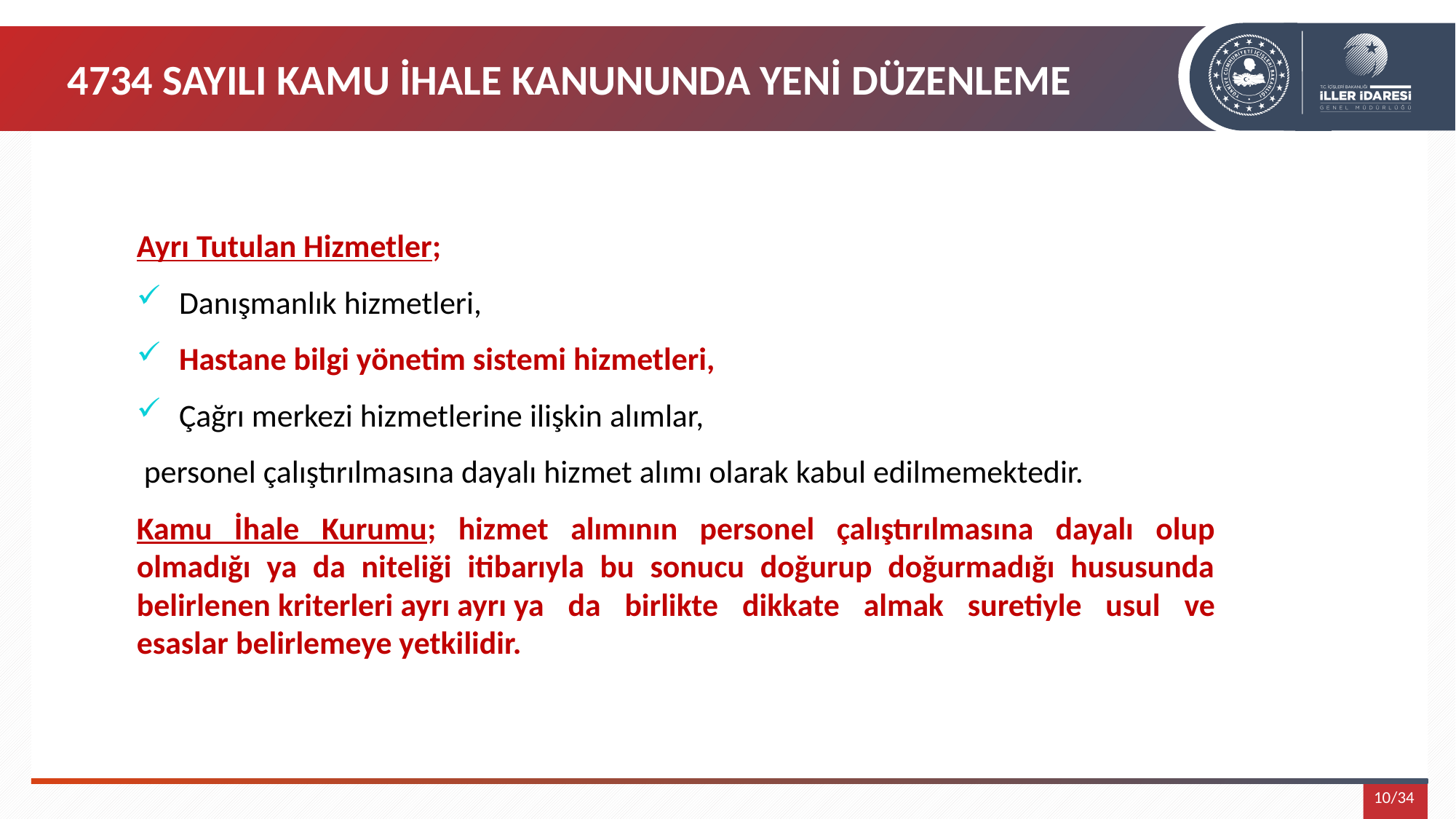

4734 SAYILI KAMU İHALE KANUNUNDA YENİ DÜZENLEME
Ayrı Tutulan Hizmetler;
Danışmanlık hizmetleri,
Hastane bilgi yönetim sistemi hizmetleri,
Çağrı merkezi hizmetlerine ilişkin alımlar,
 personel çalıştırılmasına dayalı hizmet alımı olarak kabul edilmemektedir.
Kamu İhale Kurumu; hizmet alımının personel çalıştırılmasına dayalı olup olmadığı ya da niteliği itibarıyla bu sonucu doğurup doğurmadığı hususunda belirlenen kriterleri ayrı ayrı ya da birlikte dikkate almak suretiyle usul ve esaslar belirlemeye yetkilidir.